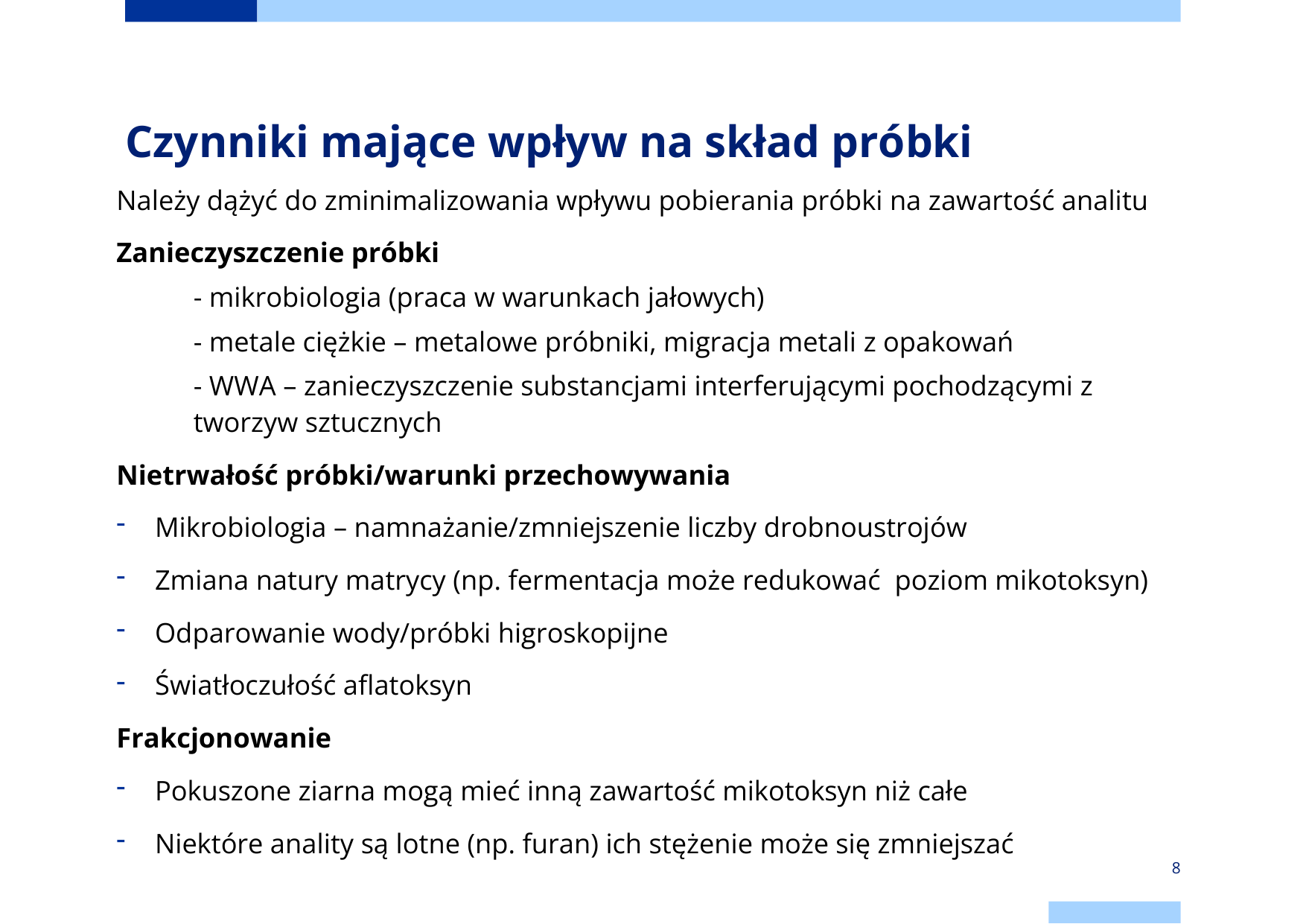

# Czynniki mające wpływ na skład próbki
Należy dążyć do zminimalizowania wpływu pobierania próbki na zawartość analitu
Zanieczyszczenie próbki
- mikrobiologia (praca w warunkach jałowych)
- metale ciężkie – metalowe próbniki, migracja metali z opakowań
- WWA – zanieczyszczenie substancjami interferującymi pochodzącymi z tworzyw sztucznych
Nietrwałość próbki/warunki przechowywania
Mikrobiologia – namnażanie/zmniejszenie liczby drobnoustrojów
Zmiana natury matrycy (np. fermentacja może redukować  poziom mikotoksyn)
Odparowanie wody/próbki higroskopijne
Światłoczułość aflatoksyn
Frakcjonowanie
Pokuszone ziarna mogą mieć inną zawartość mikotoksyn niż całe
Niektóre anality są lotne (np. furan) ich stężenie może się zmniejszać

8